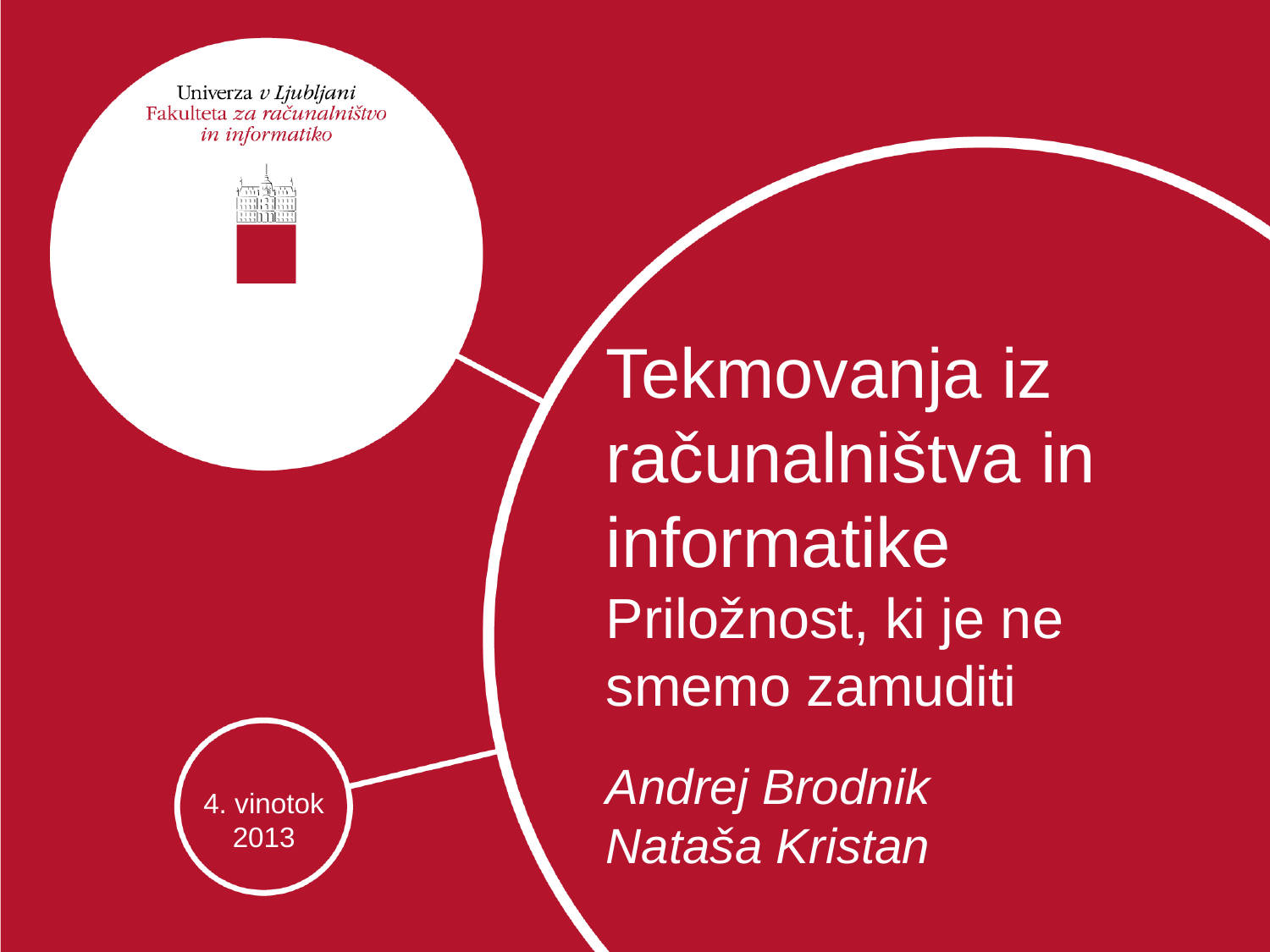

Tekmovanja iz računalništva in informatike
Priložnost, ki je ne smemo zamuditi
Andrej Brodnik
Nataša Kristan
4. vinotok
2013